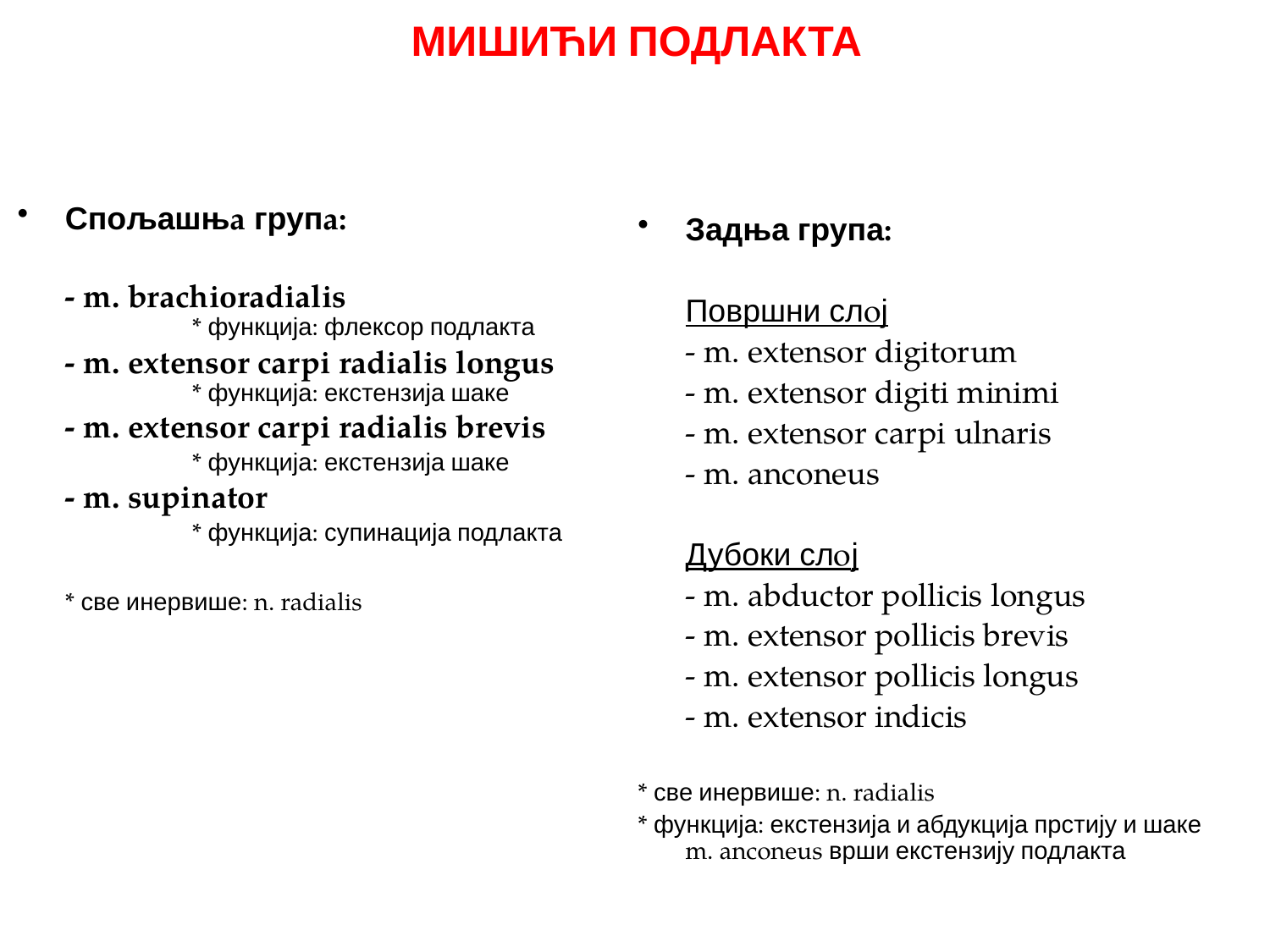

МИШИЋИ ПОДЛАКТА
Спољашњa групa:

	- m. brachioradialis
	* функција: флексор подлакта
	- m. extensor carpi radialis longus
	* функција: екстензија шаке
	- m. extensor carpi radialis brevis
		* функција: екстензија шаке
	- m. supinator
		* функција: супинација подлакта

	* све инервише: n. radialis
Задња група:

	Површни слoј
	- m. extensor digitorum
	- m. extensor digiti minimi
	- m. extensor carpi ulnaris
	- m. anconeus

	Дубоки слoј
	- m. abductor pollicis longus
	- m. extensor pollicis brevis
	- m. extensor pollicis longus
	- m. extensor indicis

* све инервише: n. radialis
* функција: екстензија и абдукција прстију и шаке
m. anconeus врши екстензију подлакта